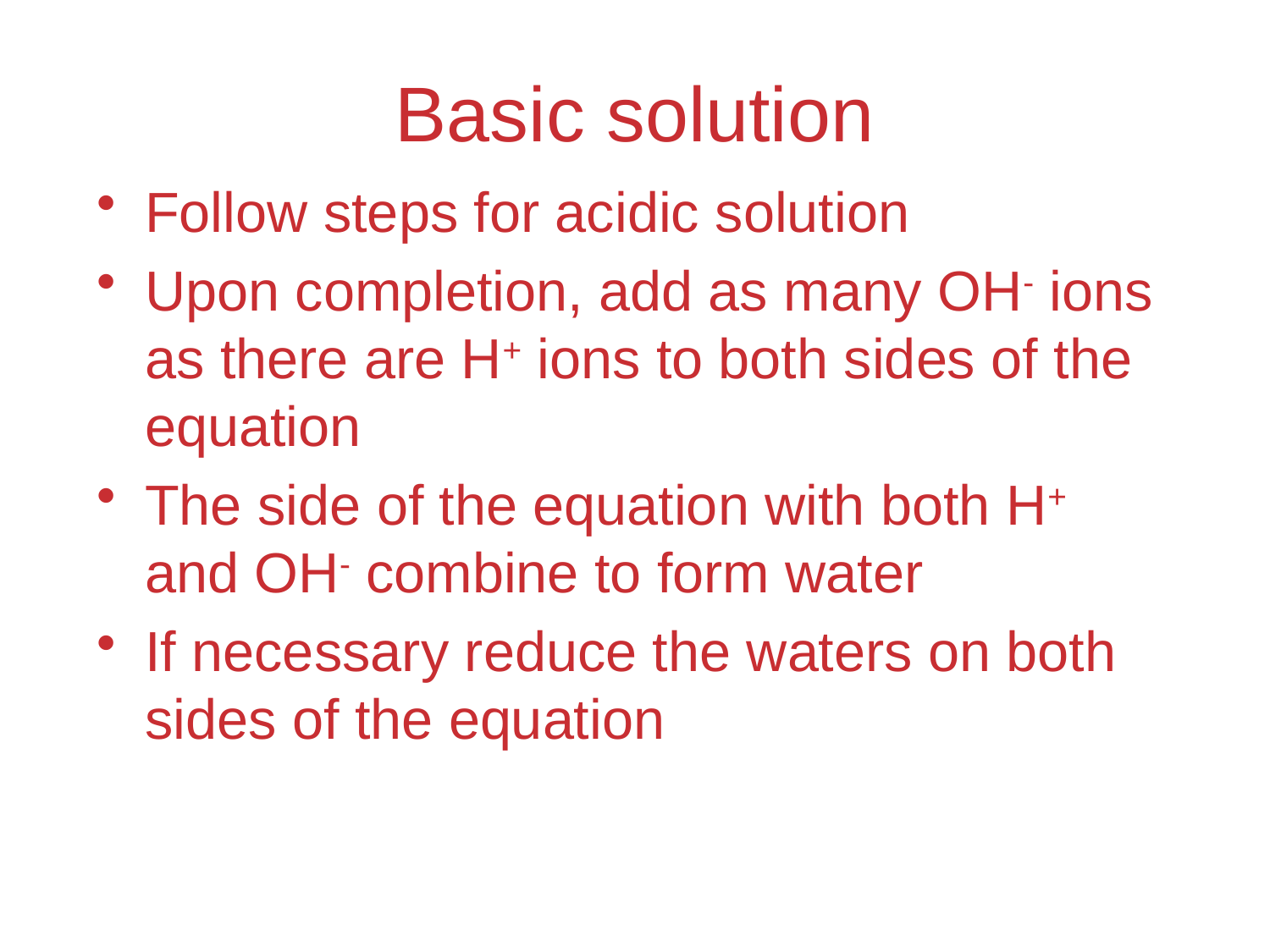

# Basic solution
Follow steps for acidic solution
Upon completion, add as many OH- ions as there are H+ ions to both sides of the equation
The side of the equation with both H+ and OH- combine to form water
If necessary reduce the waters on both sides of the equation